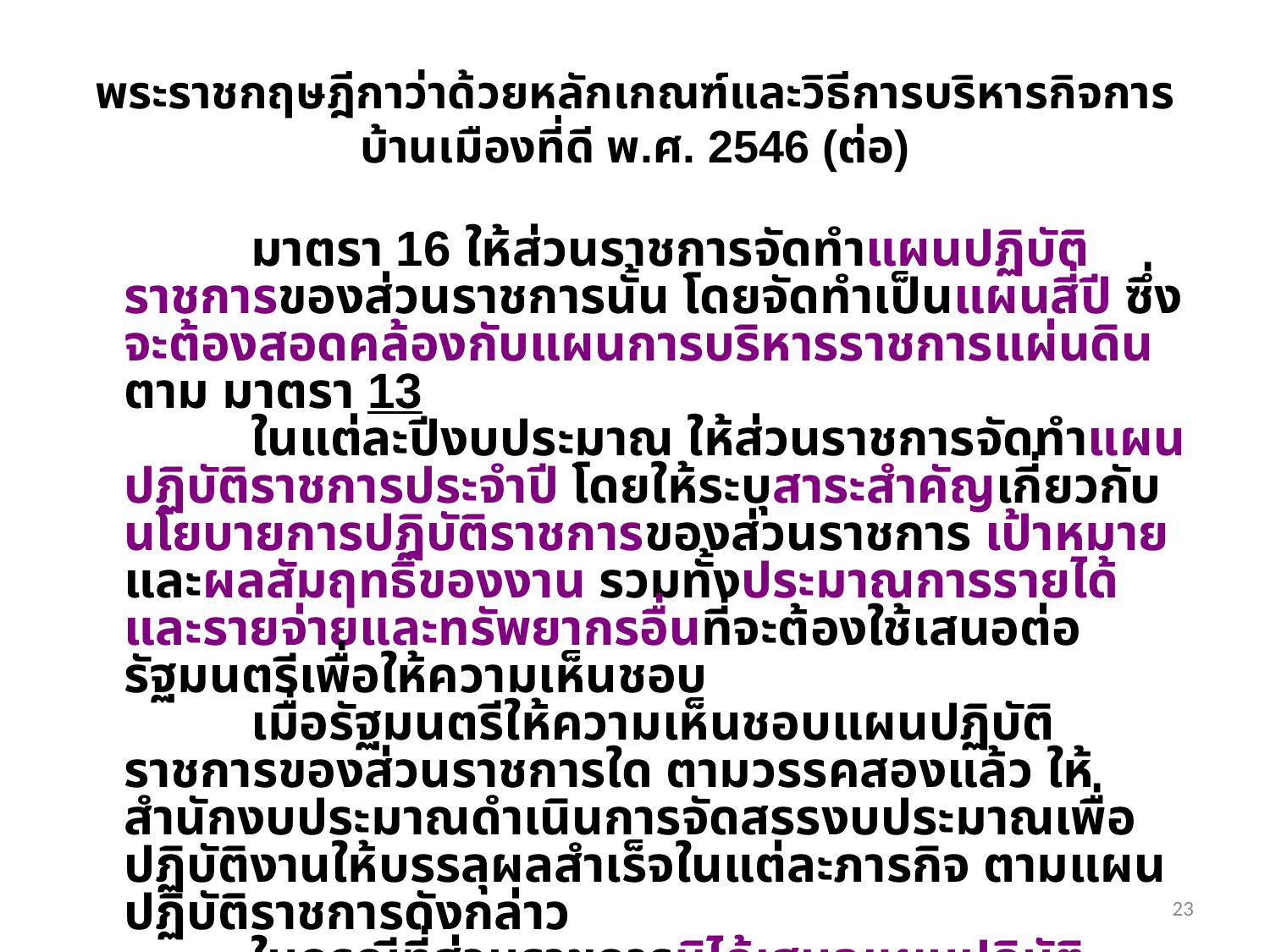

# พระราชกฤษฎีกาว่าด้วยหลักเกณฑ์และวิธีการบริหารกิจการ บ้านเมืองที่ดี พ.ศ. 2546 (ต่อ)
		มาตรา 16 ให้ส่วนราชการจัดทำแผนปฏิบัติราชการของส่วนราชการนั้น โดยจัดทำเป็นแผนสี่ปี ซึ่งจะต้องสอดคล้องกับแผนการบริหารราชการแผ่นดินตาม มาตรา 13
	ในแต่ละปีงบประมาณ ให้ส่วนราชการจัดทำแผนปฏิบัติราชการประจำปี โดยให้ระบุสาระสำคัญเกี่ยวกับนโยบายการปฏิบัติราชการของส่วนราชการ เป้าหมายและผลสัมฤทธิ์ของงาน รวมทั้งประมาณการรายได้และรายจ่ายและทรัพยากรอื่นที่จะต้องใช้เสนอต่อรัฐมนตรีเพื่อให้ความเห็นชอบ
	เมื่อรัฐมนตรีให้ความเห็นชอบแผนปฏิบัติราชการของส่วนราชการใด ตามวรรคสองแล้ว ให้สำนักงบประมาณดำเนินการจัดสรรงบประมาณเพื่อปฏิบัติงานให้บรรลุผลสำเร็จในแต่ละภารกิจ ตามแผนปฏิบัติราชการดังกล่าว
	ในกรณีที่ส่วนราชการมิได้เสนอแผนปฏิบัติราชการในภารกิจใด หรือภารกิจใดไม่ได้รับความเห็นชอบจากรัฐมนตรี มิให้สำนักงบประมาณจัดสรรงบประมาณสำหรับภารกิจนั้น
	เมื่อสิ้นปีงบประมาณให้ส่วนราชการจัดทำรายงาน แสดงผลสัมฤทธิ์ของแผนปฏิบัติราชการประจำปีเสนอต่อคณะรัฐมนตรี
23